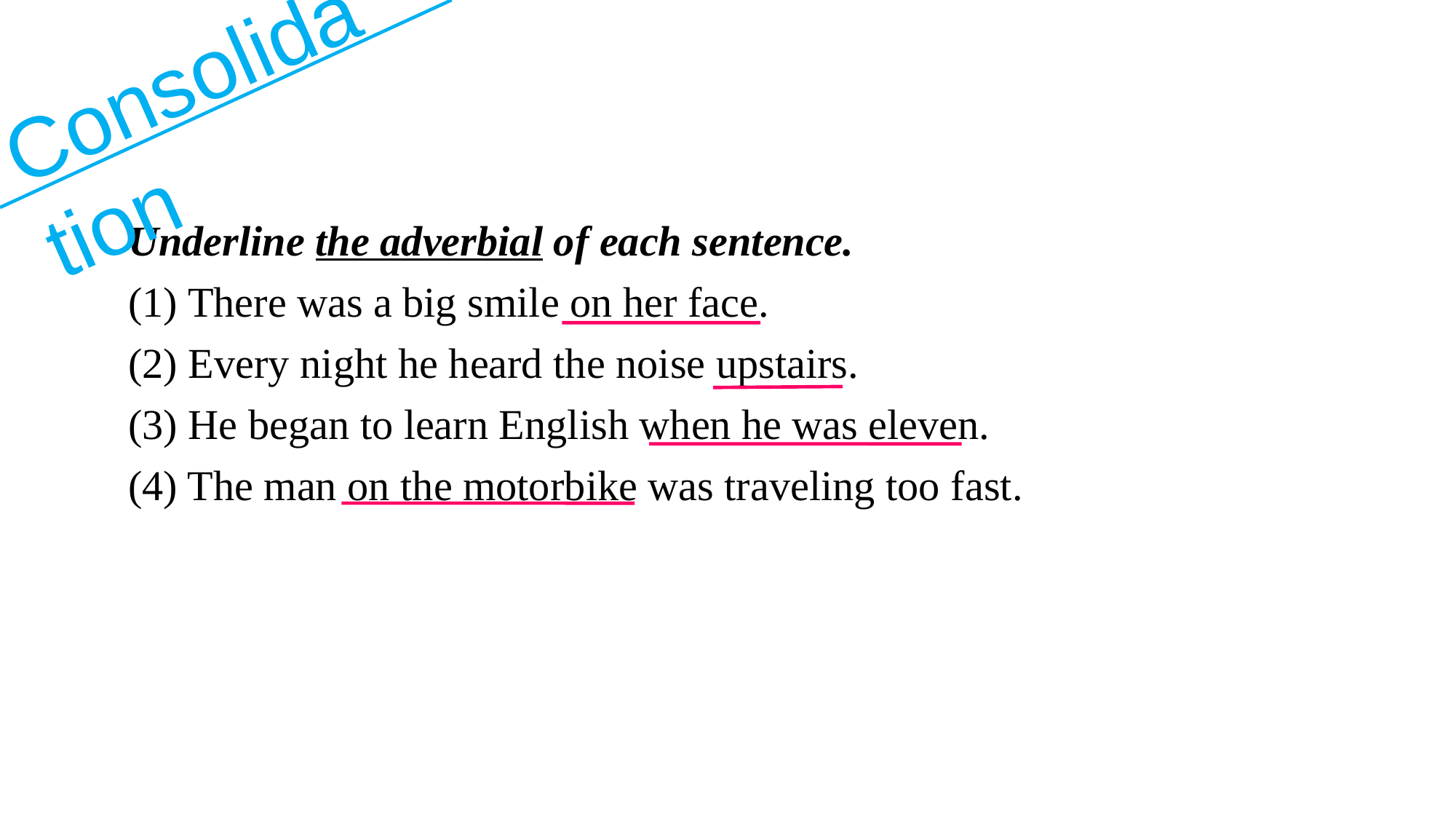

Consolidation
Underline the adverbial of each sentence.
(1) There was a big smile on her face.
(2) Every night he heard the noise upstairs.
(3) He began to learn English when he was eleven.
(4) The man on the motorbike was traveling too fast.